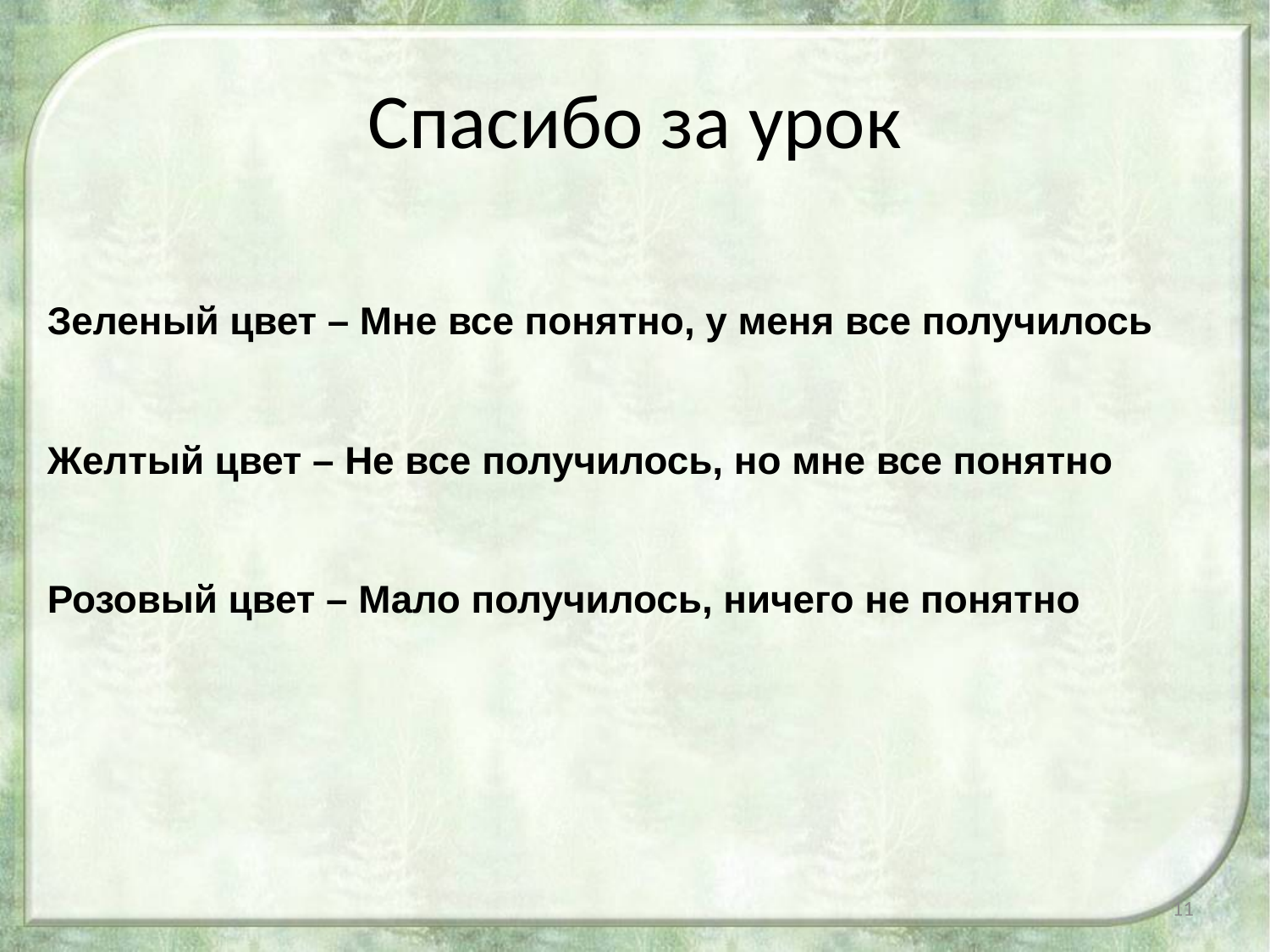

# Спасибо за урок
Зеленый цвет – Мне все понятно, у меня все получилось
Желтый цвет – Не все получилось, но мне все понятно
Розовый цвет – Мало получилось, ничего не понятно
11